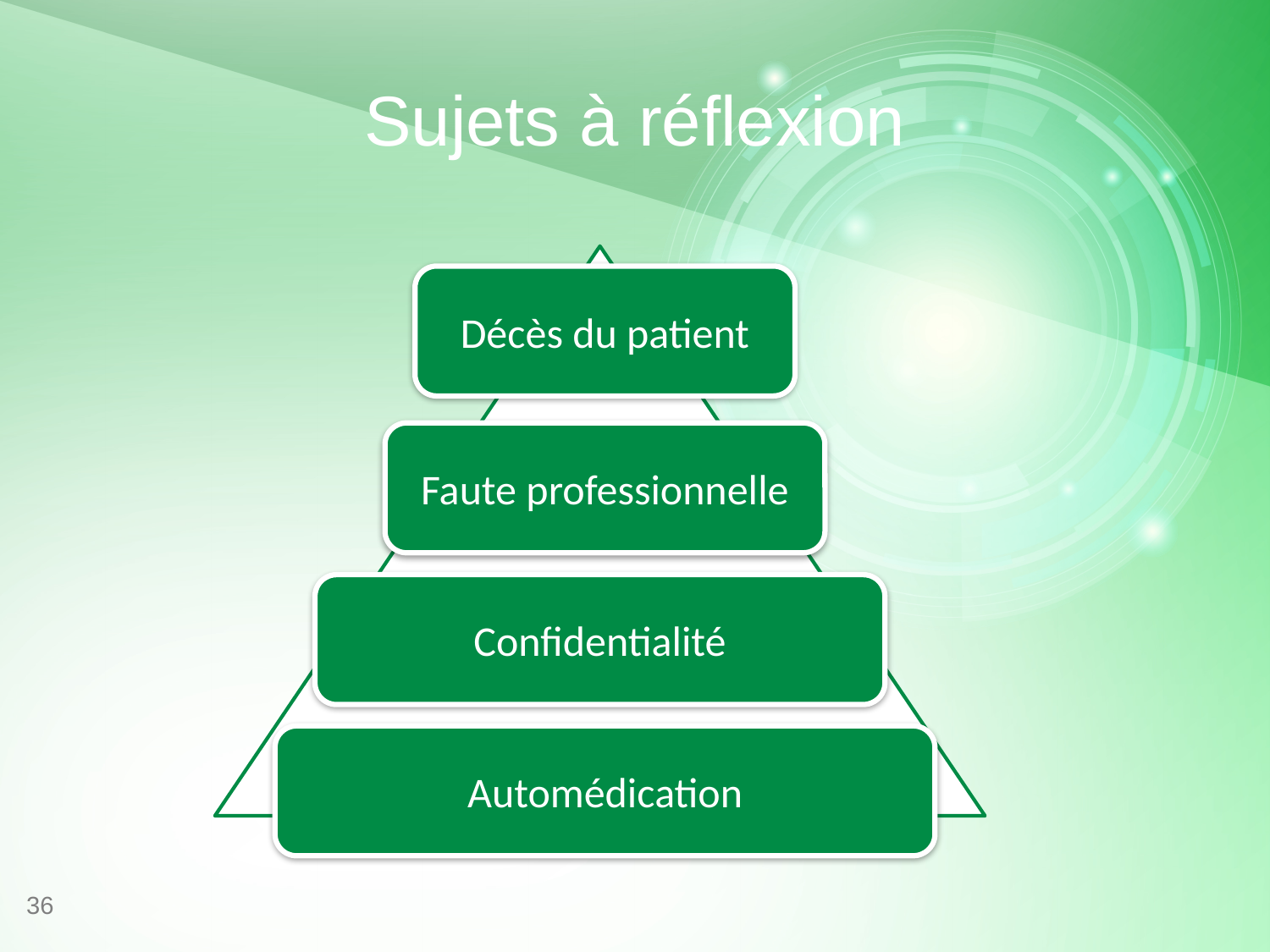

# Sujets à réflexion

Décès du patient
Faute professionnelle
Confidentialité
Automédication
36